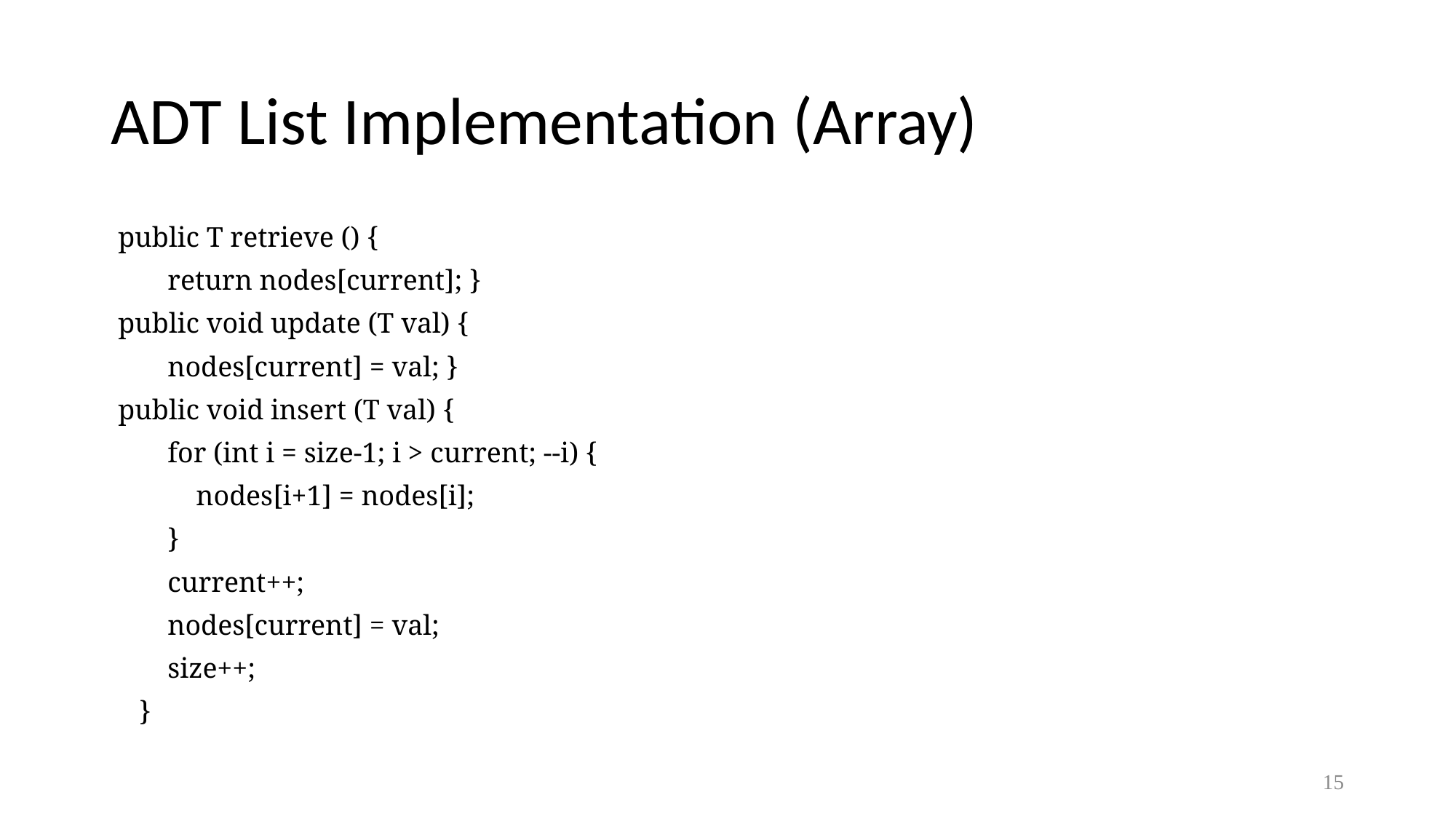

# ADT List Implementation (Array)
 public T retrieve () {
        return nodes[current]; }
 public void update (T val) {
        nodes[current] = val; }
 public void insert (T val) {
        for (int i = size-1; i > current; --i) {
            nodes[i+1] = nodes[i];
        }
        current++;
        nodes[current] = val;
        size++;
    }
15